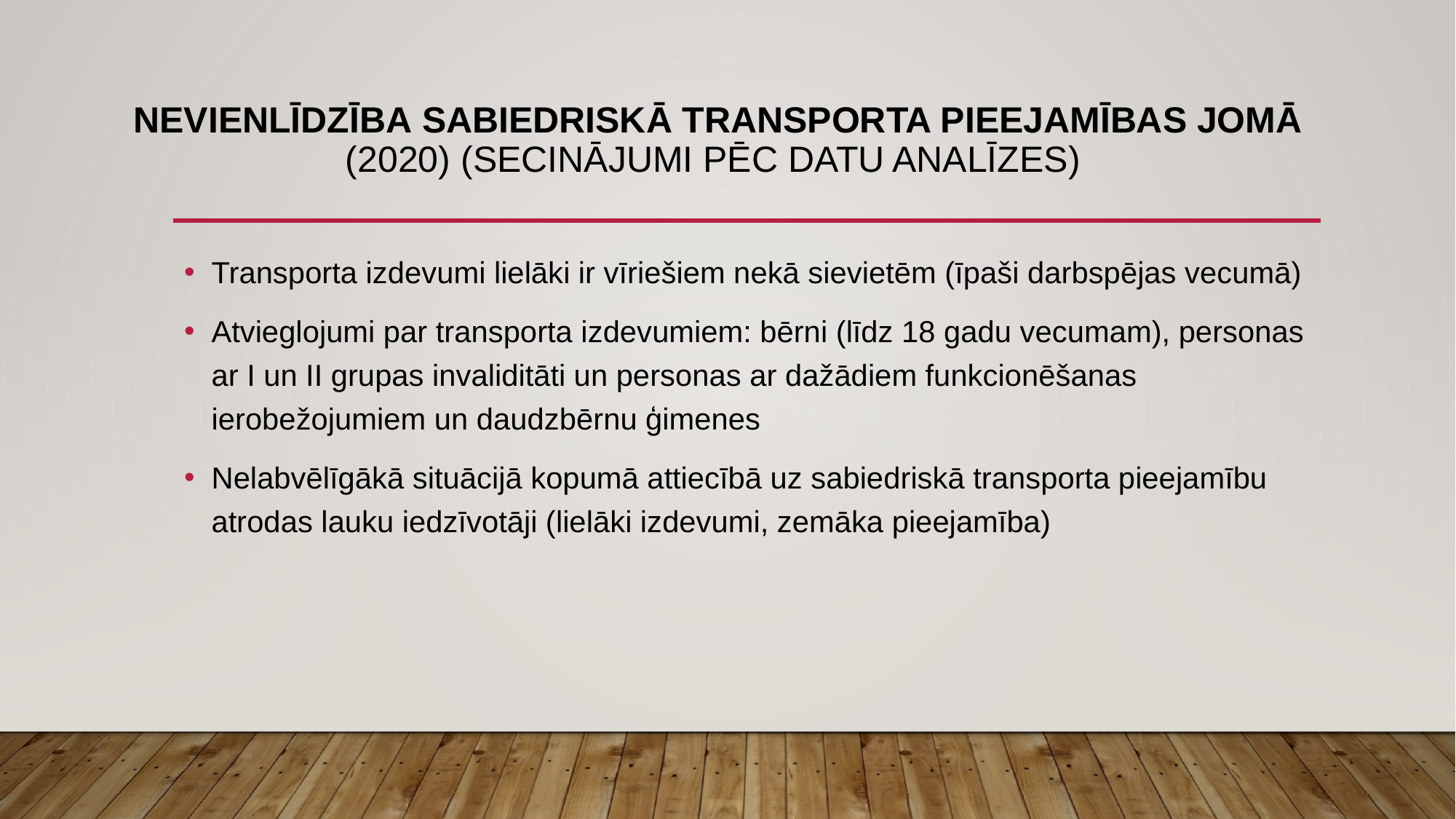

# nevienlīdzība sabiedriskā transporta pieejamības jomā (2020) (secinājumi pēc datu analīzes)
Transporta izdevumi lielāki ir vīriešiem nekā sievietēm (īpaši darbspējas vecumā)
Atvieglojumi par transporta izdevumiem: bērni (līdz 18 gadu vecumam), personas ar I un II grupas invaliditāti un personas ar dažādiem funkcionēšanas ierobežojumiem un daudzbērnu ģimenes
Nelabvēlīgākā situācijā kopumā attiecībā uz sabiedriskā transporta pieejamību atrodas lauku iedzīvotāji (lielāki izdevumi, zemāka pieejamība)